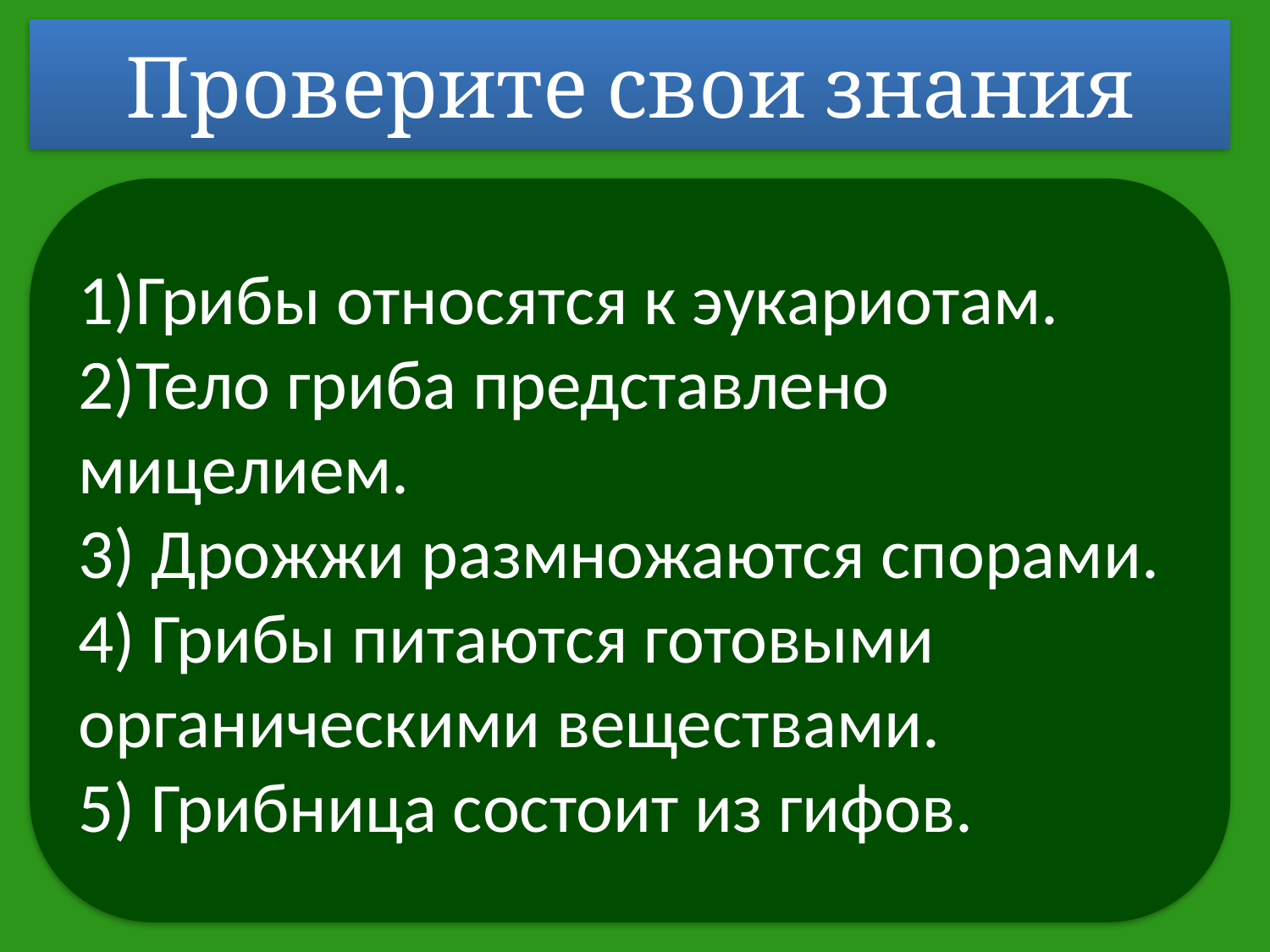

Проверите свои знания
1)Грибы относятся к эукариотам.
2)Тело гриба представлено мицелием.
3) Дрожжи размножаются спорами.
4) Грибы питаются готовыми органическими веществами.
5) Грибница состоит из гифов.